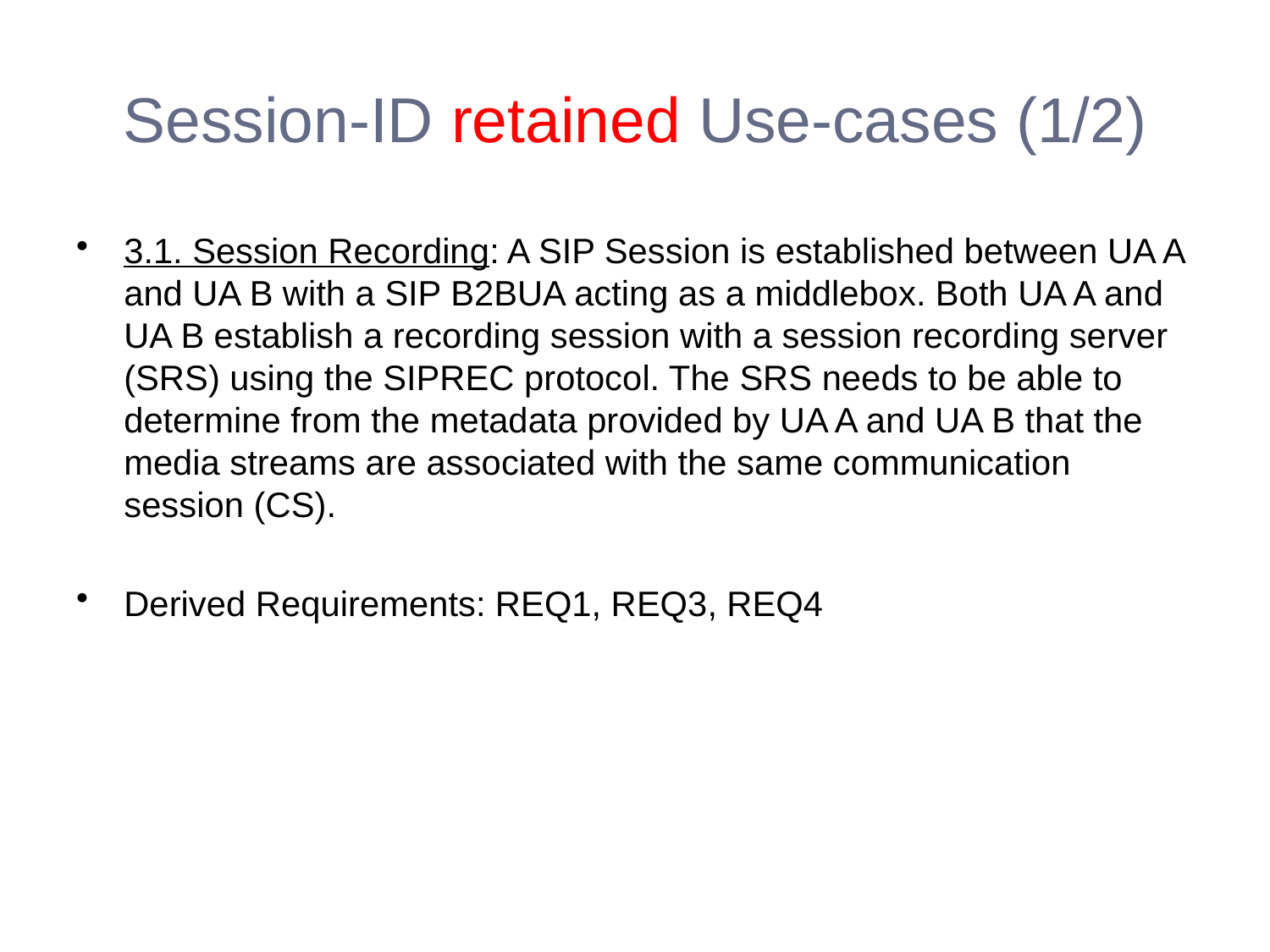

# Session-ID retained Use-cases (1/2)
3.1. Session Recording: A SIP Session is established between UA A and UA B with a SIP B2BUA acting as a middlebox. Both UA A and UA B establish a recording session with a session recording server (SRS) using the SIPREC protocol. The SRS needs to be able to determine from the metadata provided by UA A and UA B that the media streams are associated with the same communication session (CS).

Derived Requirements: REQ1, REQ3, REQ4